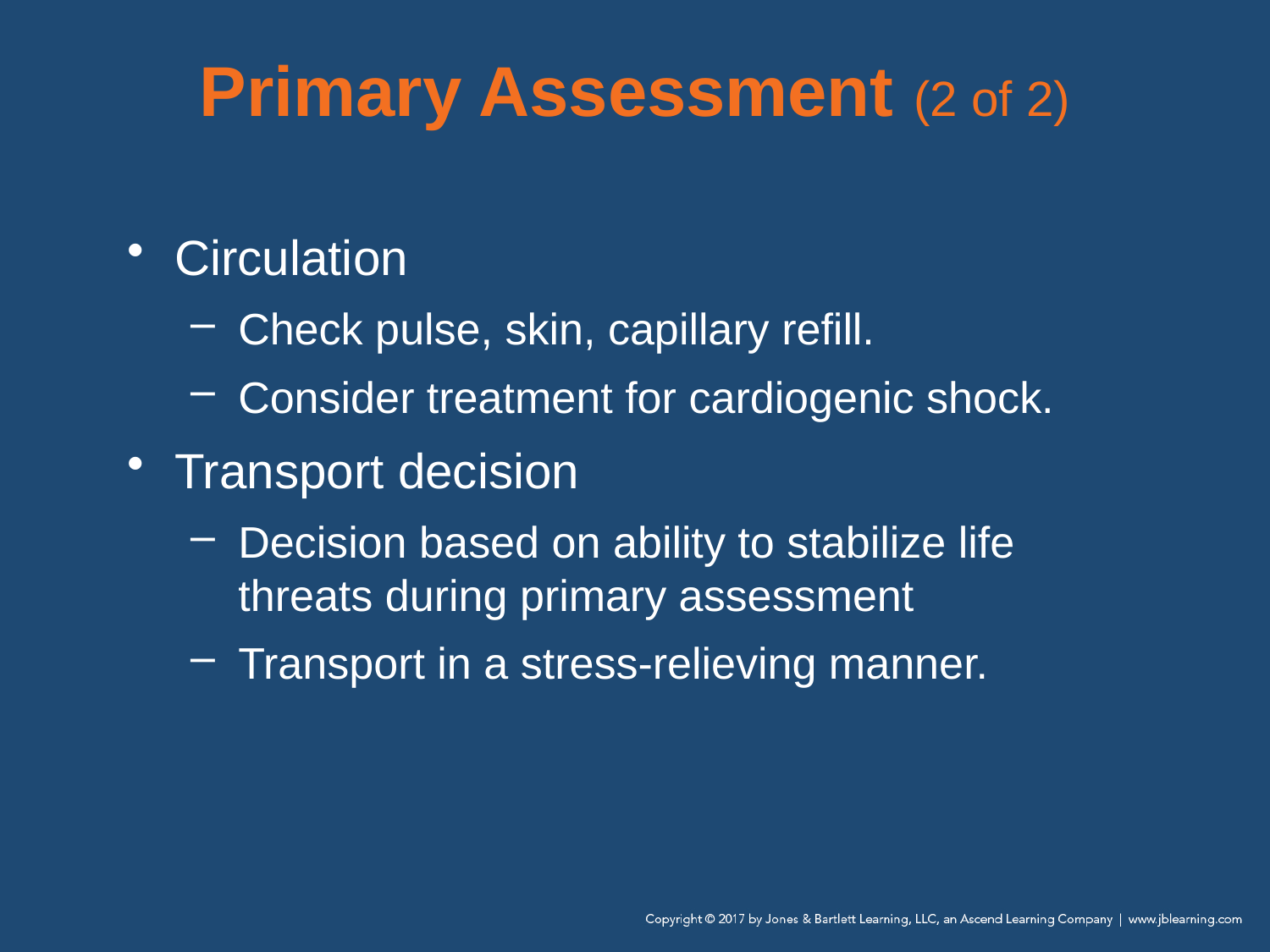

# Primary Assessment (2 of 2)
Circulation
Check pulse, skin, capillary refill.
Consider treatment for cardiogenic shock.
Transport decision
Decision based on ability to stabilize life threats during primary assessment
Transport in a stress-relieving manner.